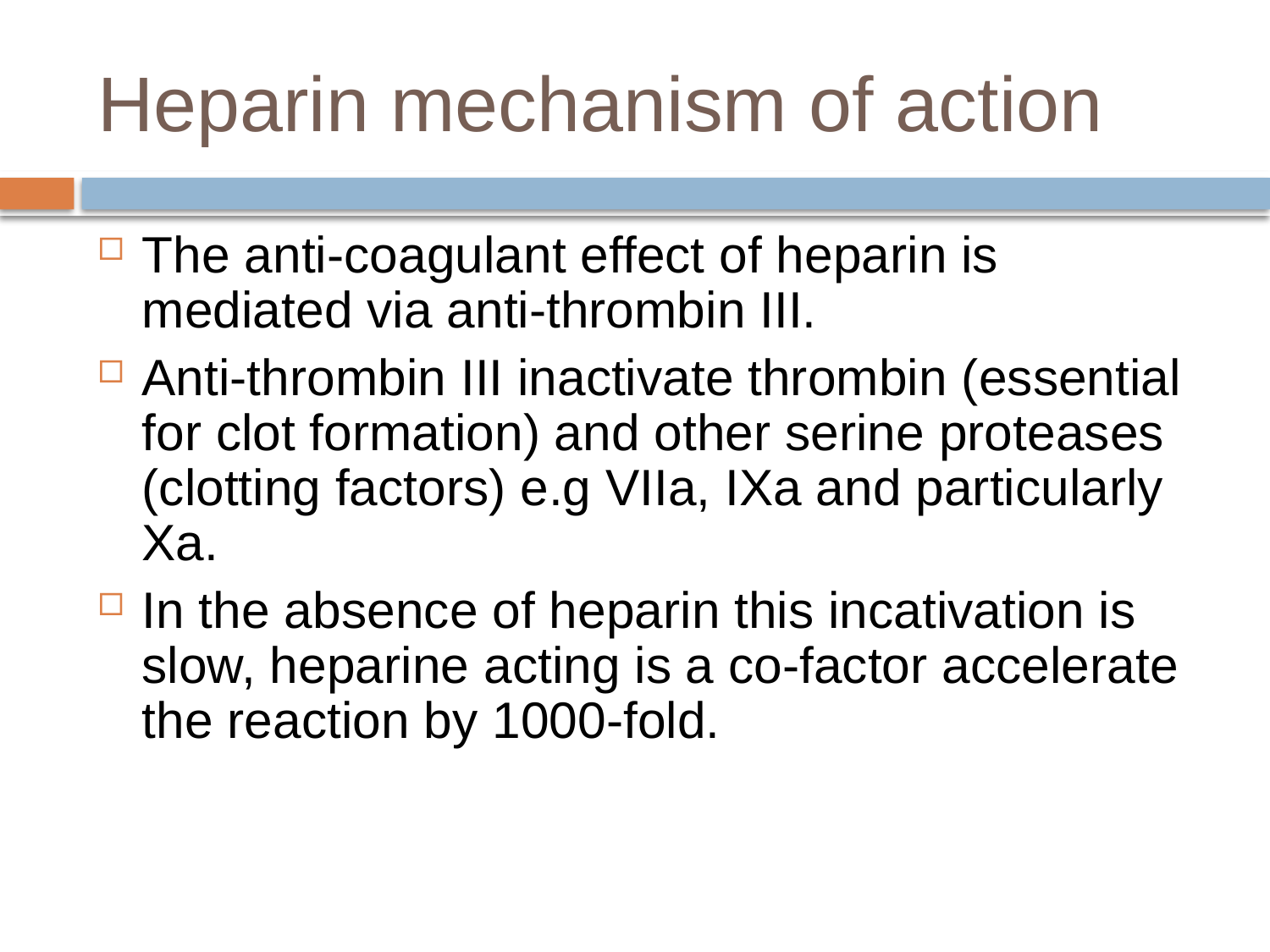

# Heparin mechanism of action
The anti-coagulant effect of heparin is mediated via anti-thrombin III.
Anti-thrombin III inactivate thrombin (essential for clot formation) and other serine proteases (clotting factors) e.g VIIa, IXa and particularly Xa.
In the absence of heparin this incativation is slow, heparine acting is a co-factor accelerate the reaction by 1000-fold.